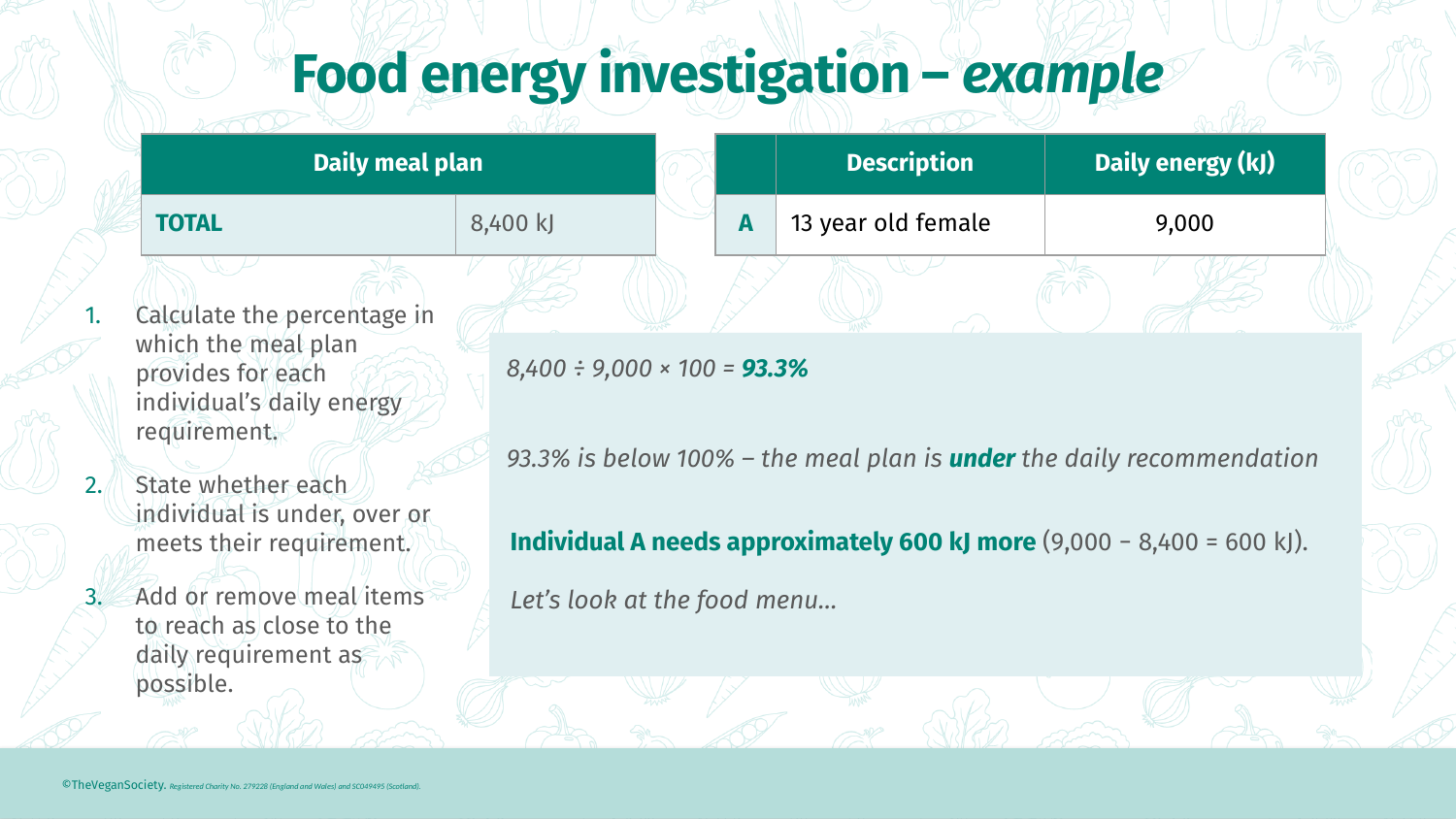

# Food energy investigation – example
| Daily meal plan |  |  |
| --- | --- | --- |
| TOTAL |  | 8,400 kJ |
|  | Description | Daily energy (kJ) |
| --- | --- | --- |
| A | 13 year old female | 9,000 |
Calculate the percentage in which the meal plan provides for each individual’s daily energy requirement.
State whether each individual is under, over or meets their requirement.
Add or remove meal items to reach as close to the daily requirement as possible.

8,400 ÷ 9,000 × 100 = 93.3%
93.3% is below 100% – the meal plan is under the daily recommendation
Individual A needs approximately 600 kJ more (9,000 − 8,400 = 600 kJ).
Let’s look at the food menu…